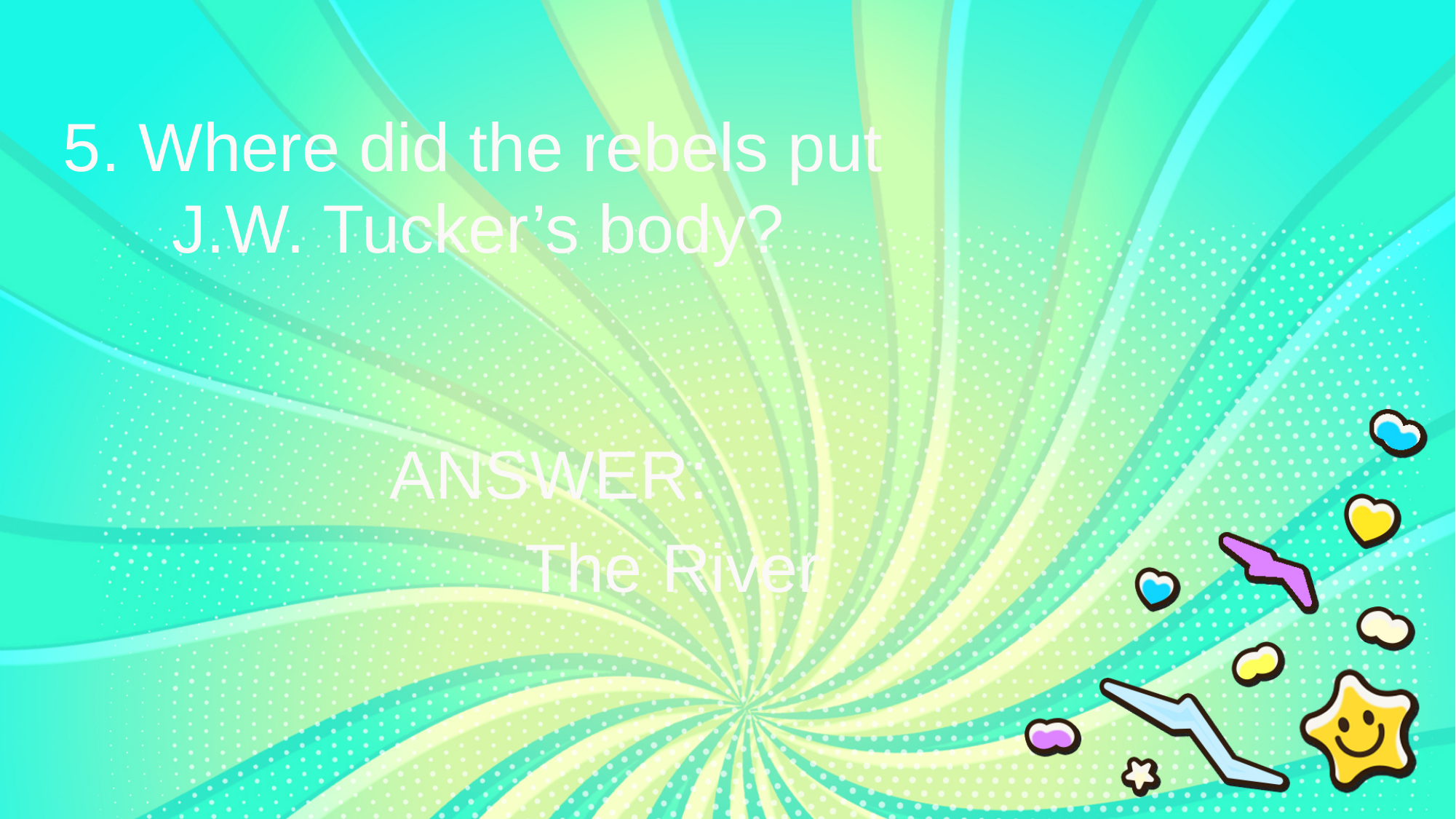

5. Where did the rebels put
	J.W. Tucker’s body?
ANSWER:
The River